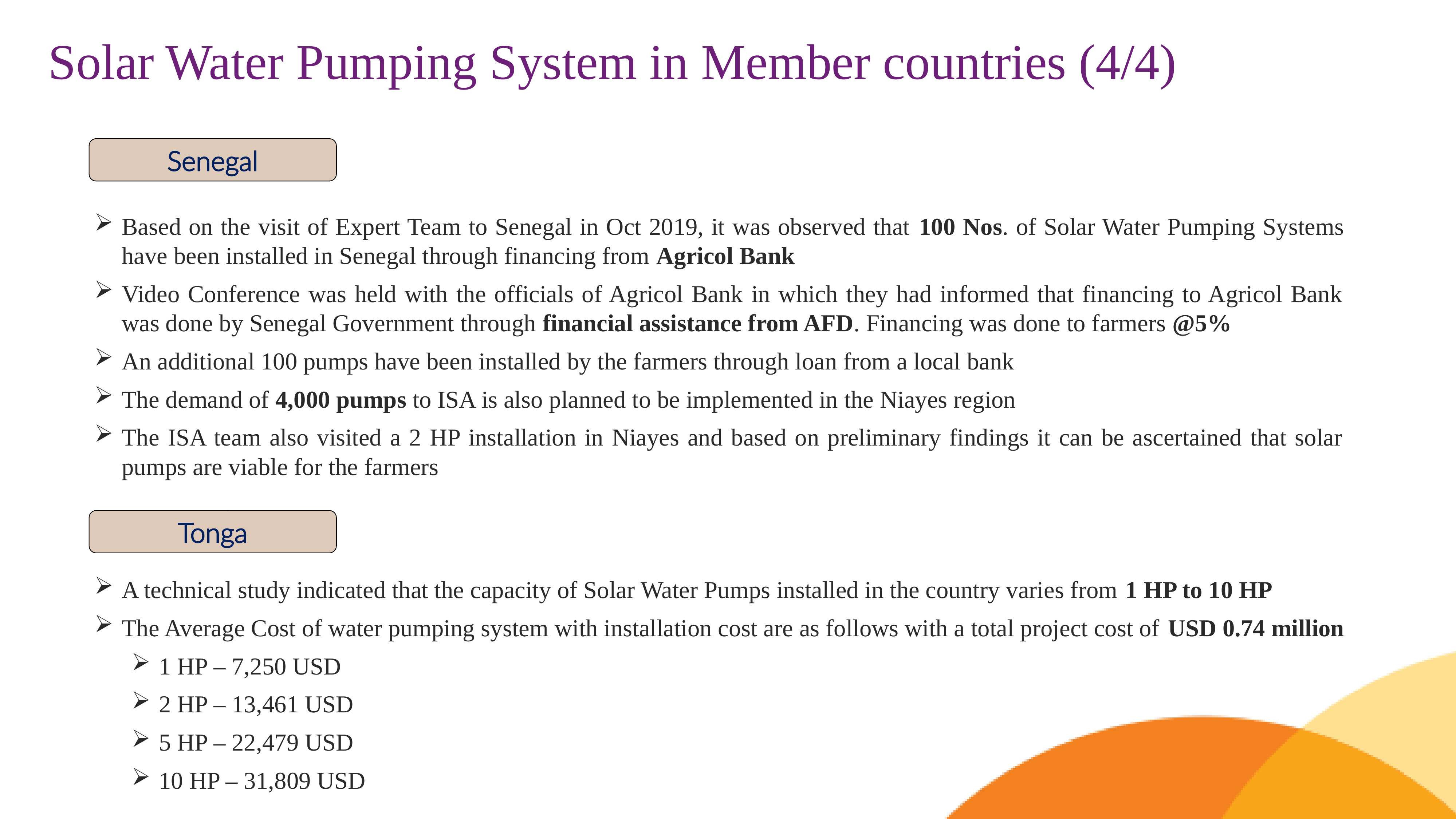

Solar Water Pumping System in Member countries (4/4)
Senegal
Based on the visit of Expert Team to Senegal in Oct 2019, it was observed that 100 Nos. of Solar Water Pumping Systems have been installed in Senegal through financing from Agricol Bank
Video Conference was held with the officials of Agricol Bank in which they had informed that financing to Agricol Bank was done by Senegal Government through financial assistance from AFD. Financing was done to farmers @5%
An additional 100 pumps have been installed by the farmers through loan from a local bank
The demand of 4,000 pumps to ISA is also planned to be implemented in the Niayes region
The ISA team also visited a 2 HP installation in Niayes and based on preliminary findings it can be ascertained that solar pumps are viable for the farmers
Tonga
A technical study indicated that the capacity of Solar Water Pumps installed in the country varies from 1 HP to 10 HP
The Average Cost of water pumping system with installation cost are as follows with a total project cost of USD 0.74 million
1 HP – 7,250 USD
2 HP – 13,461 USD
5 HP – 22,479 USD
10 HP – 31,809 USD